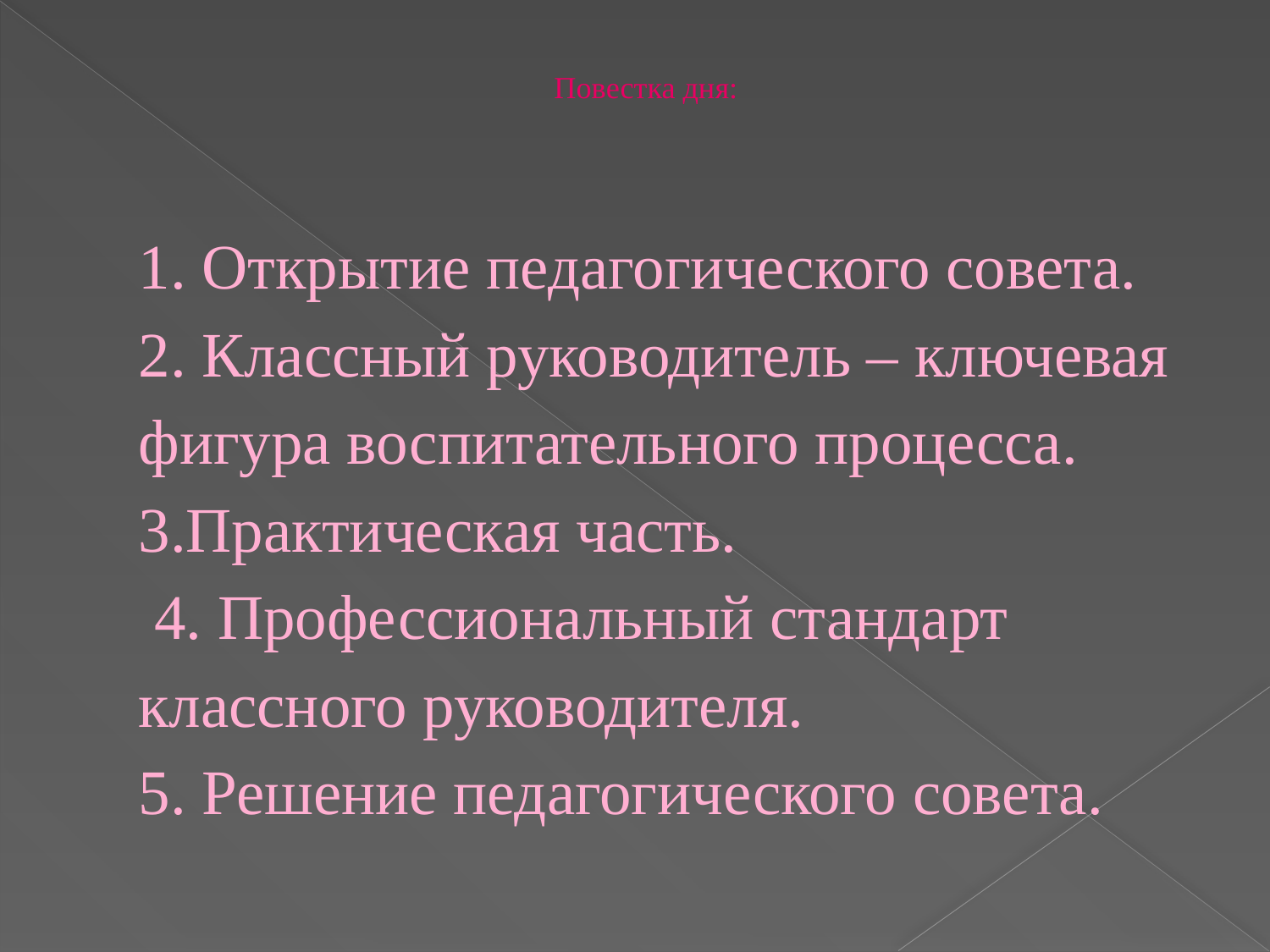

# Повестка дня:
1. Открытие педагогического совета.
2. Классный руководитель – ключевая фигура воспитательного процесса.
3.Практическая часть.
 4. Профессиональный стандарт классного руководителя.
5. Решение педагогического совета.